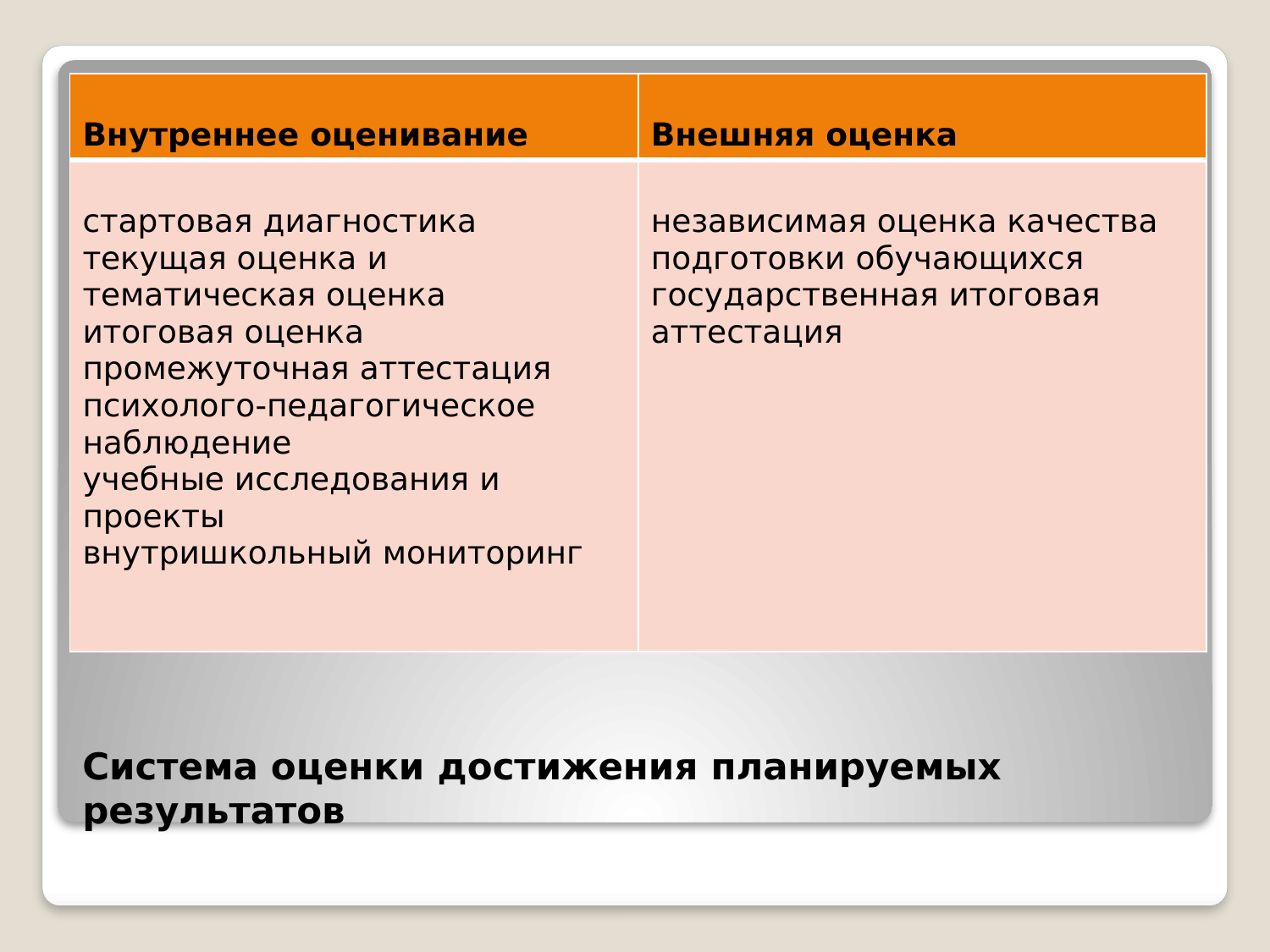

| Внутреннее оценивание | Внешняя оценка |
| --- | --- |
| стартовая диагностика текущая оценка и тематическая оценка итоговая оценка промежуточная аттестация психолого-педагогическое наблюдение учебные исследования и проекты внутришкольный мониторинг | независимая оценка качества подготовки обучающихся государственная итоговая аттестация |
# Система оценки достижения планируемых результатов